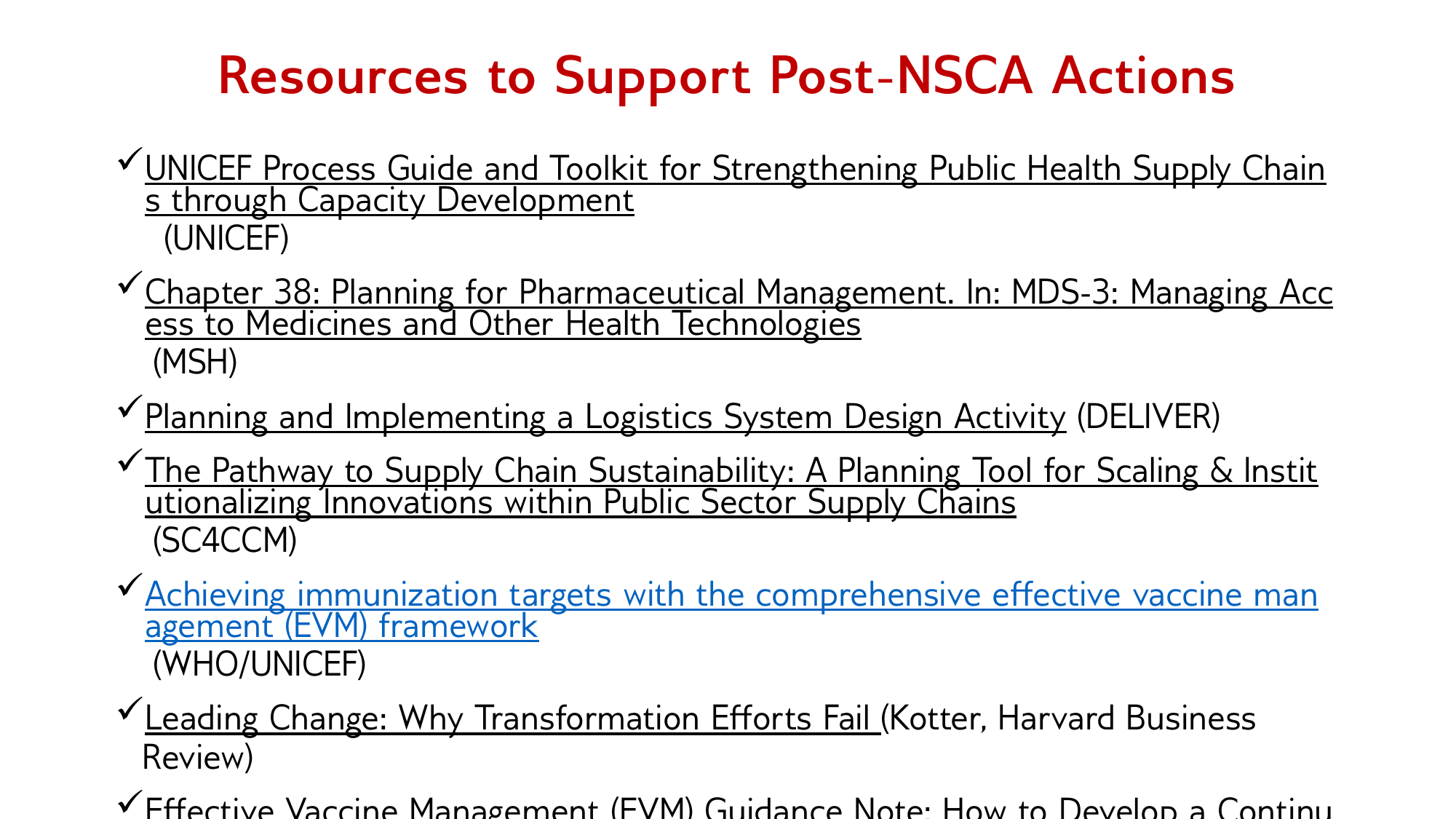

# Resources to Support Post-NSCA Actions
UNICEF Process Guide and Toolkit for Strengthening Public Health Supply Chains through Capacity Development  (UNICEF)
Chapter 38: Planning for Pharmaceutical Management. In: MDS-3: Managing Access to Medicines and Other Health Technologies (MSH)
Planning and Implementing a Logistics System Design Activity (DELIVER)
The Pathway to Supply Chain Sustainability: A Planning Tool for Scaling & Institutionalizing Innovations within Public Sector Supply Chains (SC4CCM)
Achieving immunization targets with the comprehensive effective vaccine management (EVM) framework (WHO/UNICEF)
Leading Change: Why Transformation Efforts Fail (Kotter, Harvard Business Review)
Effective Vaccine Management (EVM) Guidance Note: How to Develop a Continuous Improvement Plan (CIP) (WHO/UNICEF).